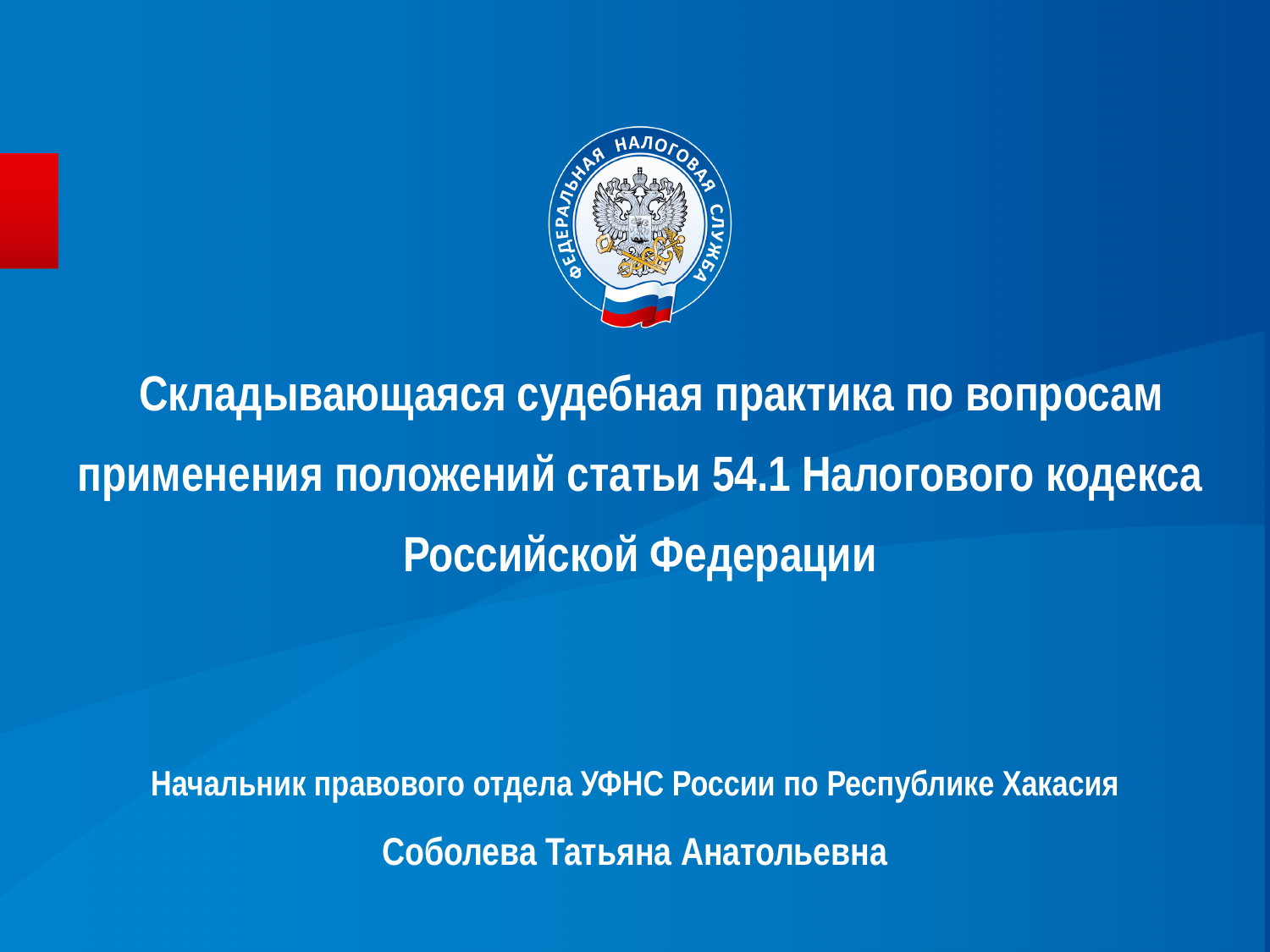

# Складывающаяся судебная практика по вопросам применения положений статьи 54.1 Налогового кодекса Российской Федерации
Начальник правового отдела УФНС России по Республике Хакасия
Соболева Татьяна Анатольевна